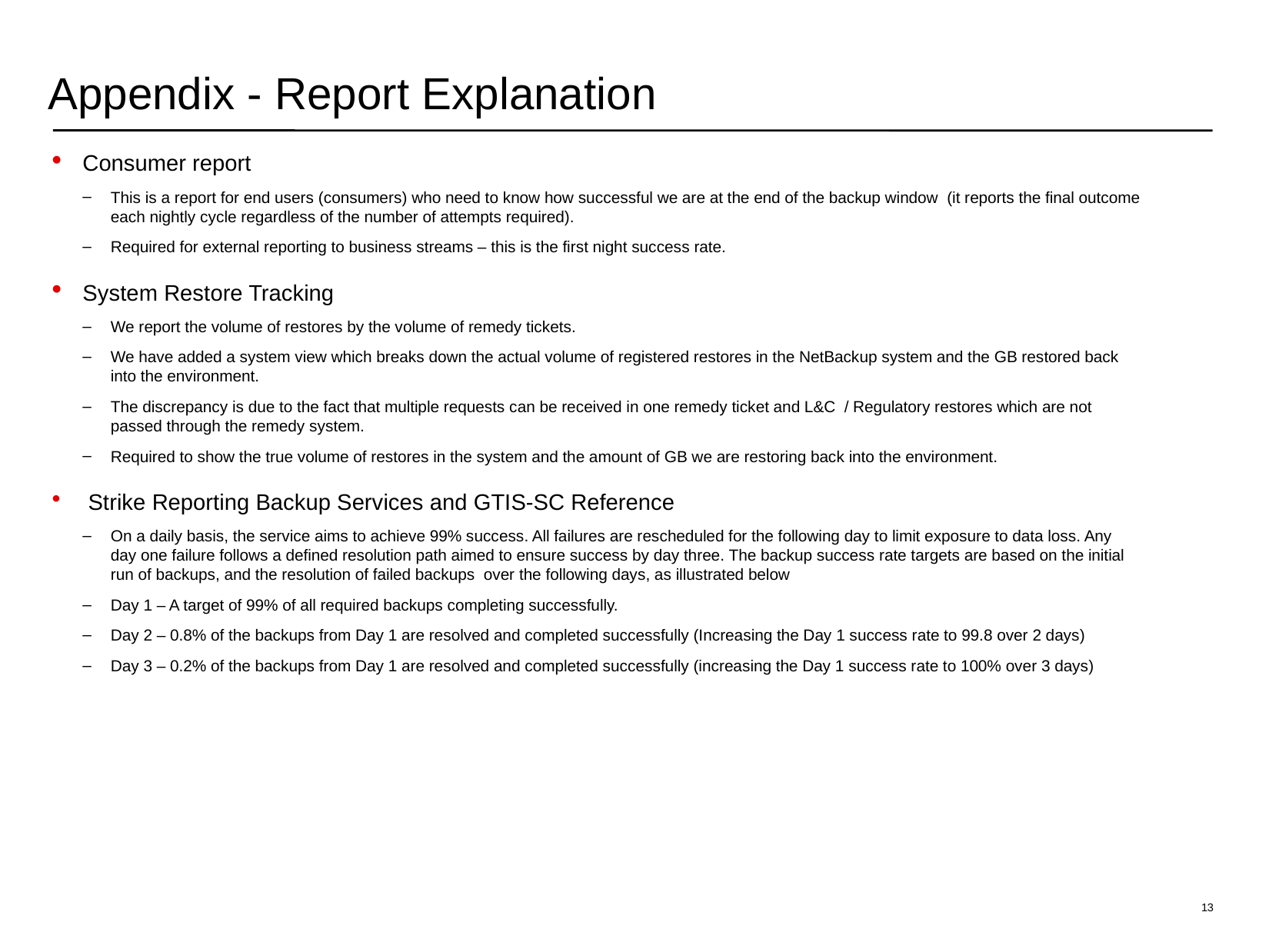

# Appendix - Report Explanation
Consumer report
This is a report for end users (consumers) who need to know how successful we are at the end of the backup window  (it reports the final outcome each nightly cycle regardless of the number of attempts required).
Required for external reporting to business streams – this is the first night success rate.
System Restore Tracking
We report the volume of restores by the volume of remedy tickets.
We have added a system view which breaks down the actual volume of registered restores in the NetBackup system and the GB restored back into the environment.
The discrepancy is due to the fact that multiple requests can be received in one remedy ticket and L&C  / Regulatory restores which are not passed through the remedy system.
Required to show the true volume of restores in the system and the amount of GB we are restoring back into the environment.
 Strike Reporting Backup Services and GTIS-SC Reference
On a daily basis, the service aims to achieve 99% success. All failures are rescheduled for the following day to limit exposure to data loss. Any day one failure follows a defined resolution path aimed to ensure success by day three. The backup success rate targets are based on the initial run of backups, and the resolution of failed backups  over the following days, as illustrated below
Day 1 – A target of 99% of all required backups completing successfully.
Day 2 – 0.8% of the backups from Day 1 are resolved and completed successfully (Increasing the Day 1 success rate to 99.8 over 2 days)
Day 3 – 0.2% of the backups from Day 1 are resolved and completed successfully (increasing the Day 1 success rate to 100% over 3 days)
13